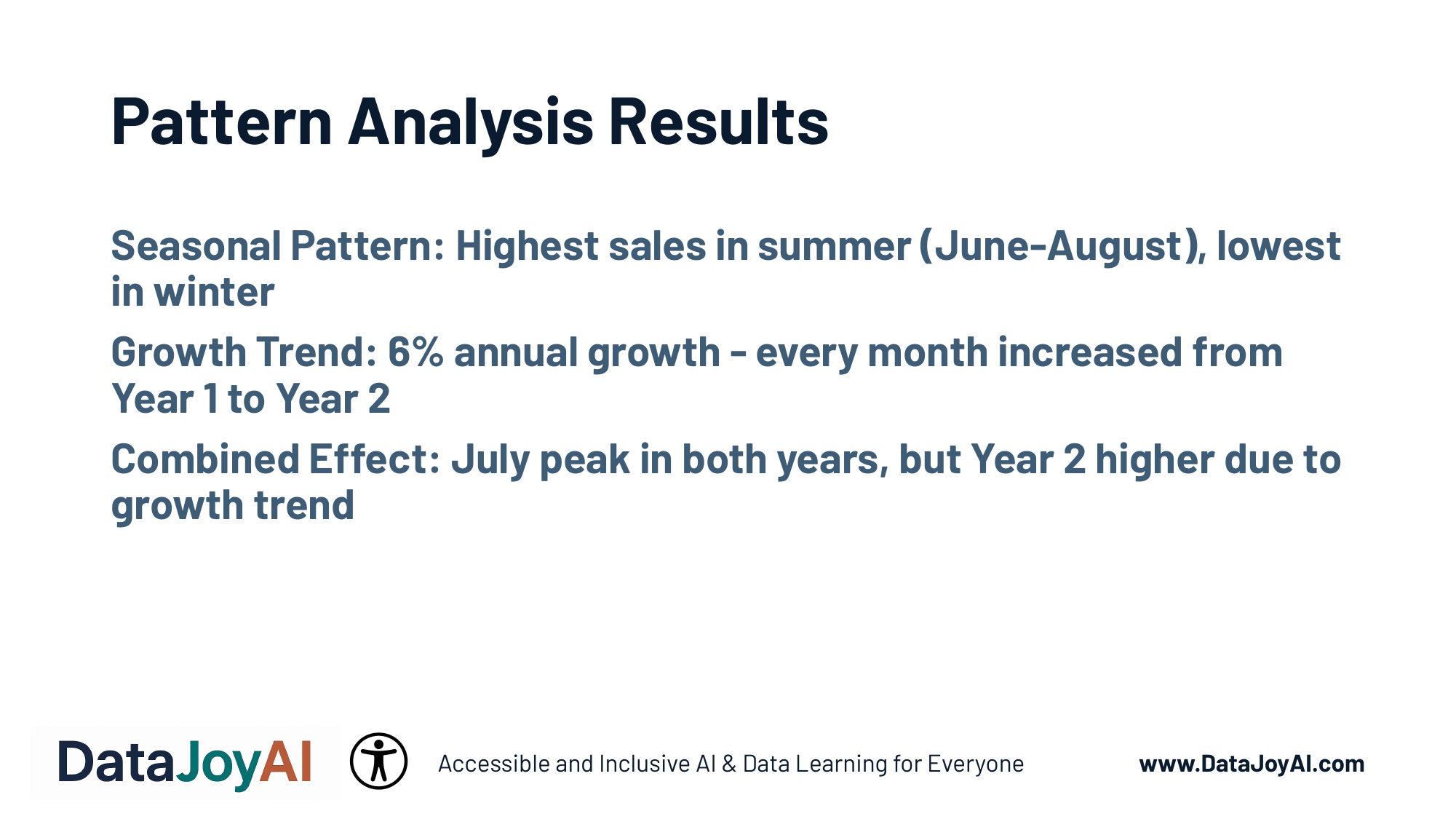

# Pattern Analysis Results
Seasonal Pattern: Highest sales in summer (June-August), lowest in winter
Growth Trend: 6% annual growth - every month increased from Year 1 to Year 2
Combined Effect: July peak in both years, but Year 2 higher due to growth trend